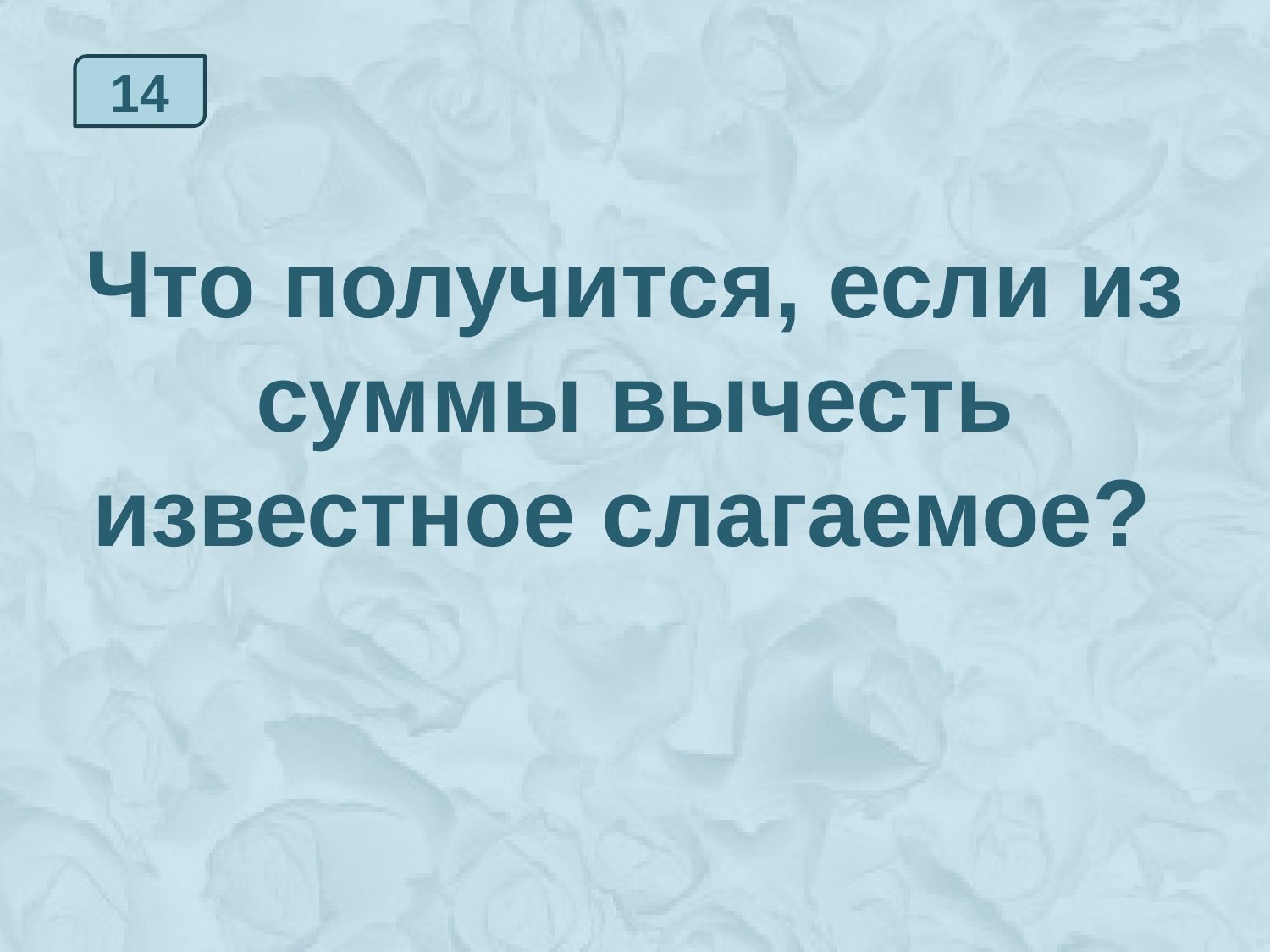

14
Что получится, если из суммы вычесть известное слагаемое?